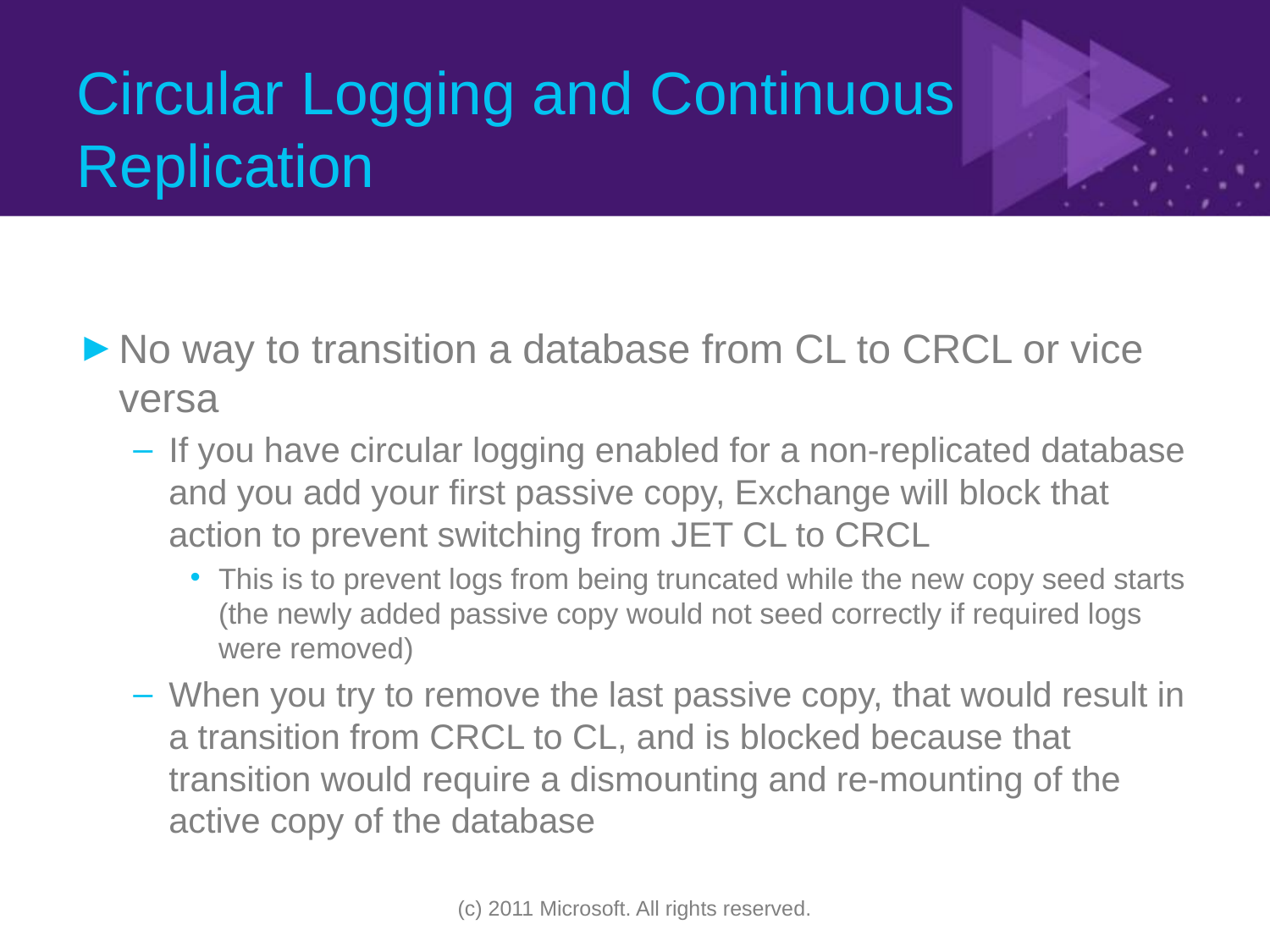

# Circular Logging and Continuous Replication
No way to transition a database from CL to CRCL or vice versa
If you have circular logging enabled for a non-replicated database and you add your first passive copy, Exchange will block that action to prevent switching from JET CL to CRCL
This is to prevent logs from being truncated while the new copy seed starts (the newly added passive copy would not seed correctly if required logs were removed)
When you try to remove the last passive copy, that would result in a transition from CRCL to CL, and is blocked because that transition would require a dismounting and re-mounting of the active copy of the database
(c) 2011 Microsoft. All rights reserved.